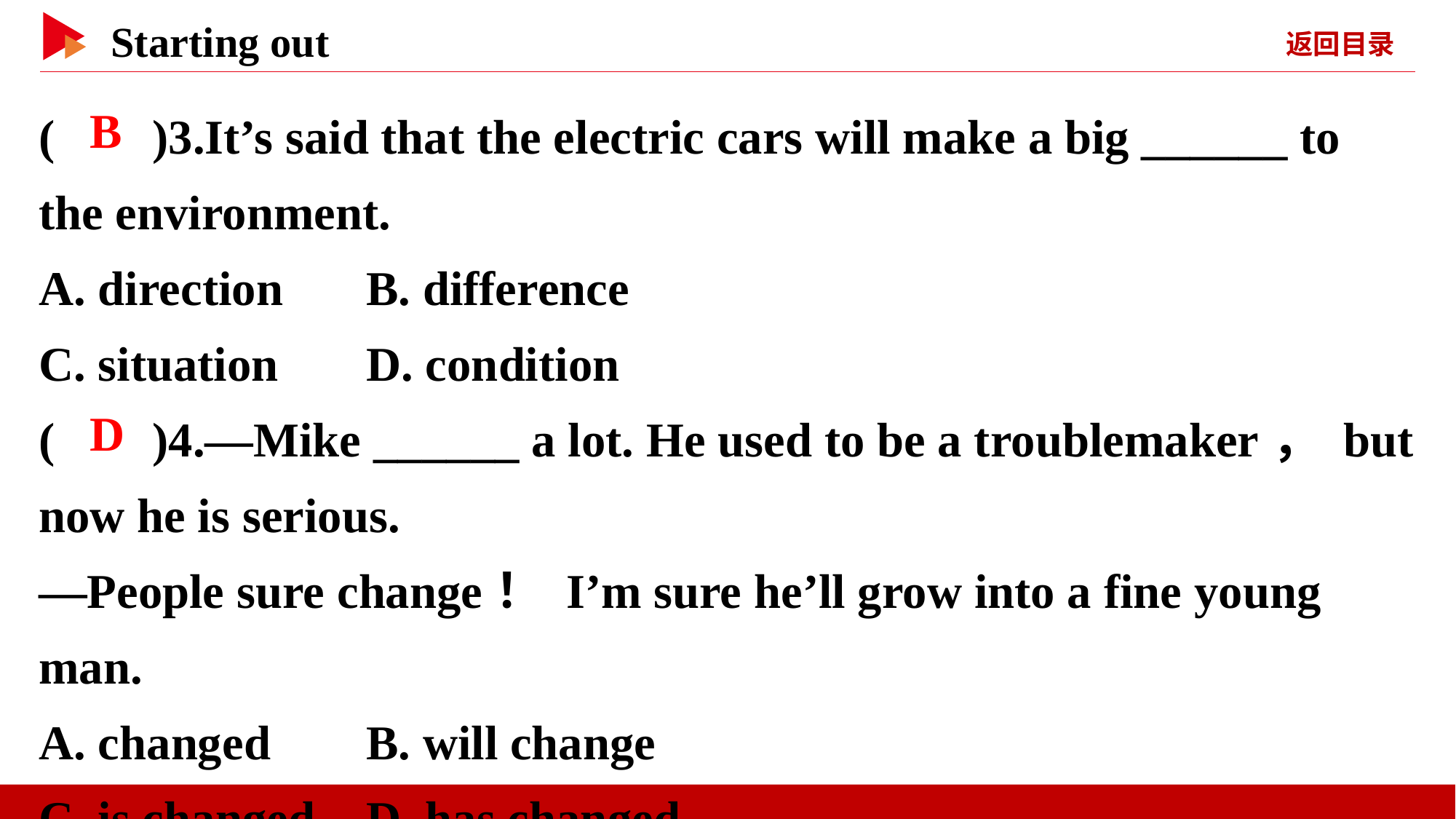

(        )3.It’s said that the electric cars will make a big ______ to the environment.
A. direction	B. difference
C. situation	D. condition
(        )4.—Mike ______ a lot. He used to be a troublemaker， but now he is serious.
—People sure change！ I’m sure he’ll grow into a fine young man.
A. changed	B. will change
C. is changed	D. has changed
   B
   D